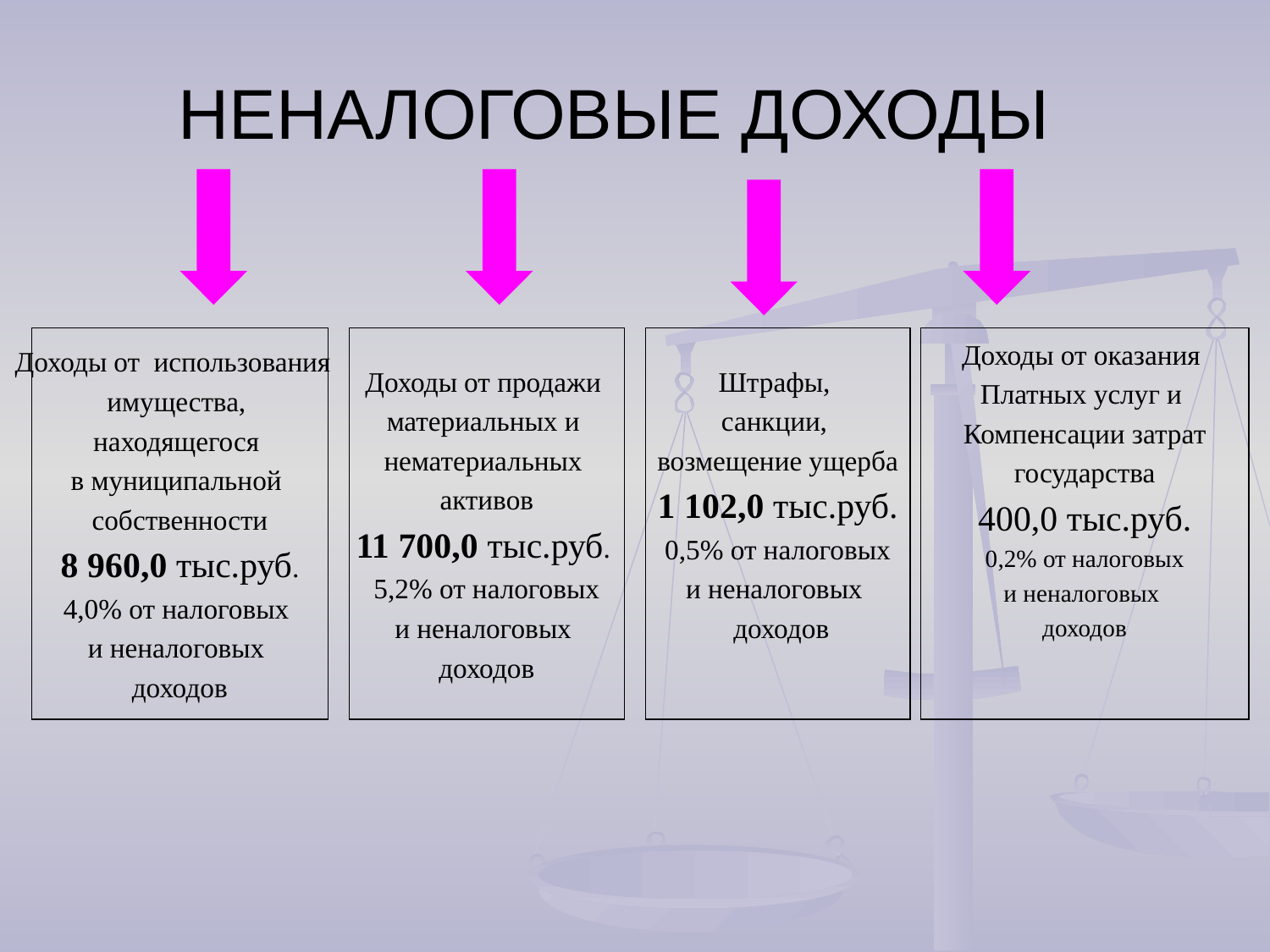

# НЕНАЛОГОВЫЕ ДОХОДЫ

Доходы от  использования
имущества,
находящегося
в муниципальной
собственности
8 960,0 тыс.руб.
4,0% от налоговых
и неналоговых
доходов
Доходы от продажи
материальных и
нематериальных
активов
11 700,0 тыс.руб.
5,2% от налоговых
и неналоговых
доходов
Штрафы,
санкции,
возмещение ущерба
1 102,0 тыс.руб.
0,5% от налоговых
и неналоговых
 доходов

Доходы от оказания
Платных услуг и
Компенсации затрат
государства
400,0 тыс.руб.
0,2% от налоговых
и неналоговых
доходов